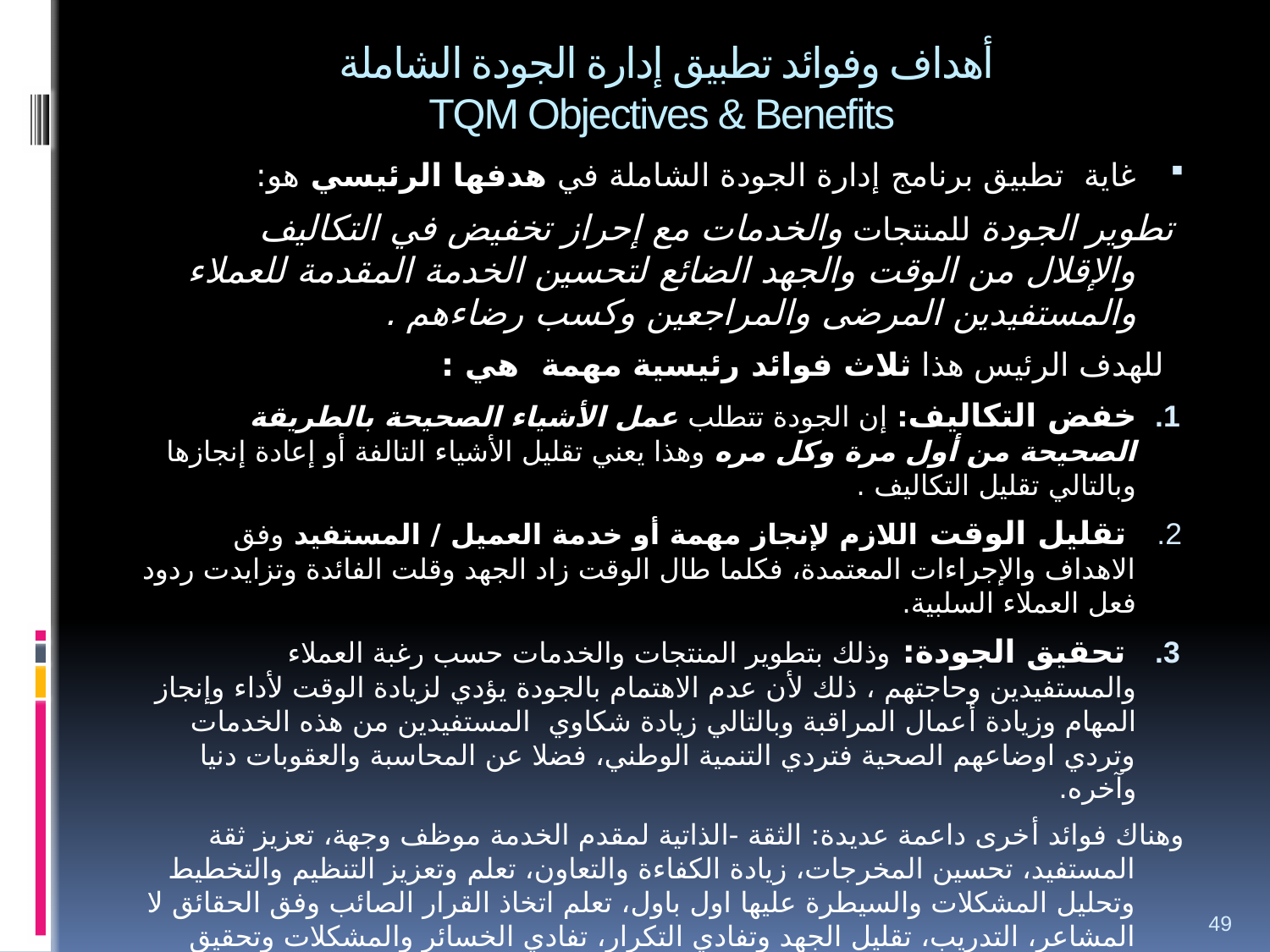

# أهداف وفوائد تطبيق إدارة الجودة الشاملة TQM Objectives & Benefits
غاية  تطبيق برنامج إدارة الجودة الشاملة في هدفها الرئيسي هو:
	 تطوير الجودة للمنتجات والخدمات مع إحراز تخفيض في التكاليف والإقلال من الوقت والجهد الضائع لتحسين الخدمة المقدمة للعملاء والمستفيدين المرضى والمراجعين وكسب رضاءهم .
  للهدف الرئيس هذا ثلاث فوائد رئيسية مهمة  هي :
خفض التكاليف: إن الجودة تتطلب عمل الأشياء الصحيحة بالطريقة الصحيحة من أول مرة وكل مره وهذا يعني تقليل الأشياء التالفة أو إعادة إنجازها وبالتالي تقليل التكاليف .
 تقليل الوقت اللازم لإنجاز مهمة أو خدمة العميل / المستفيد وفق الاهداف والإجراءات المعتمدة، فكلما طال الوقت زاد الجهد وقلت الفائدة وتزايدت ردود فعل العملاء السلبية.
 تحقيق الجودة: وذلك بتطوير المنتجات والخدمات حسب رغبة العملاء والمستفيدين وحاجتهم ، ذلك لأن عدم الاهتمام بالجودة يؤدي لزيادة الوقت لأداء وإنجاز المهام وزيادة أعمال المراقبة وبالتالي زيادة شكاوي  المستفيدين من هذه الخدمات وتردي اوضاعهم الصحية فتردي التنمية الوطني، فضلا عن المحاسبة والعقوبات دنيا وآخره.
وهناك فوائد أخرى داعمة عديدة: الثقة -الذاتية لمقدم الخدمة موظف وجهة، تعزيز ثقة المستفيد، تحسين المخرجات، زيادة الكفاءة والتعاون، تعلم وتعزيز التنظيم والتخطيط وتحليل المشكلات والسيطرة عليها اول باول، تعلم اتخاذ القرار الصائب وفق الحقائق لا المشاعر، التدريب، تقليل الجهد وتفادي التكرار، تفادي الخسائر والمشكلات وتحقيق الاهداف فالإرباح والفوائد للذات دنيا وآخره، وللمستفيد فرفاهية الوطن.
49